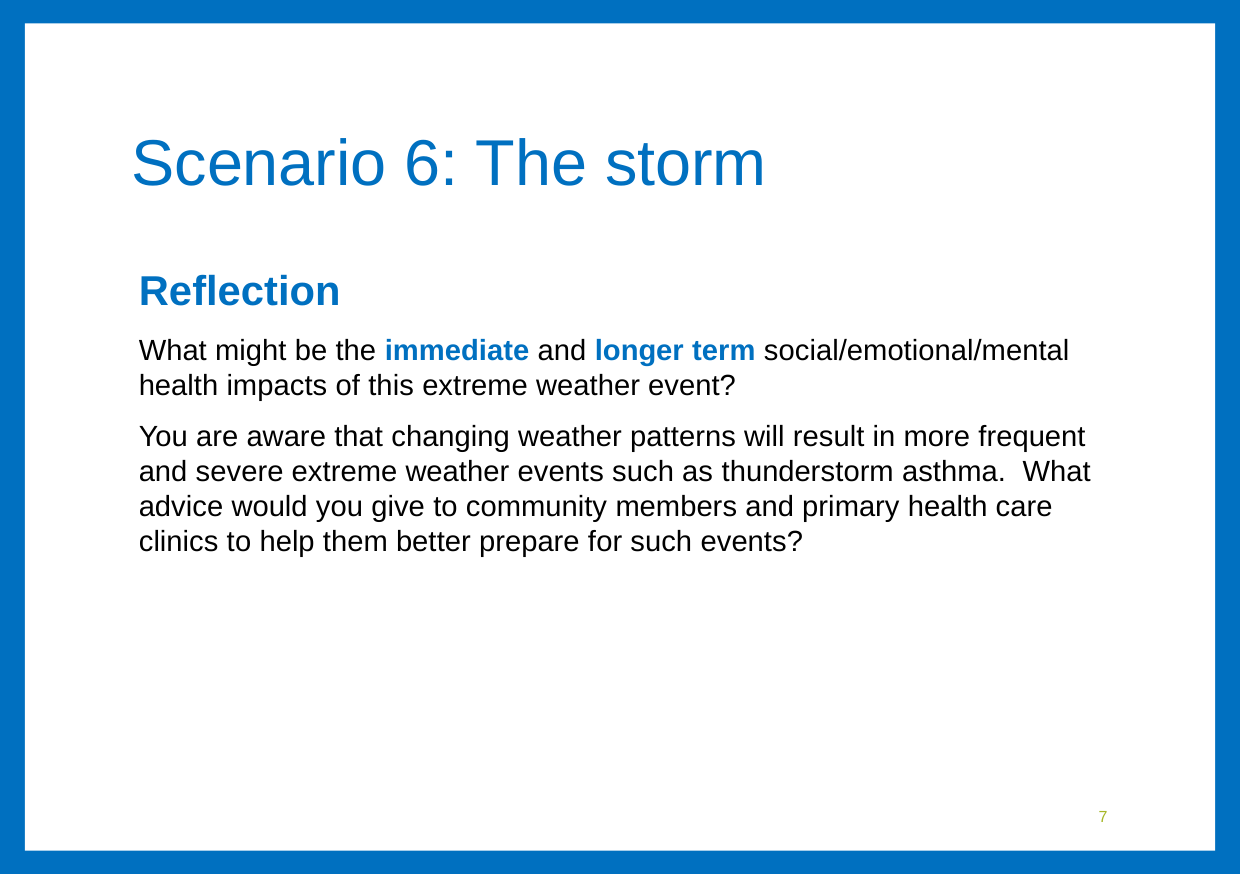

# Scenario 6: The storm
Reflection
What might be the immediate and longer term social/emotional/mental health impacts of this extreme weather event?
You are aware that changing weather patterns will result in more frequent and severe extreme weather events such as thunderstorm asthma.  What advice would you give to community members and primary health care clinics to help them better prepare for such events?

7